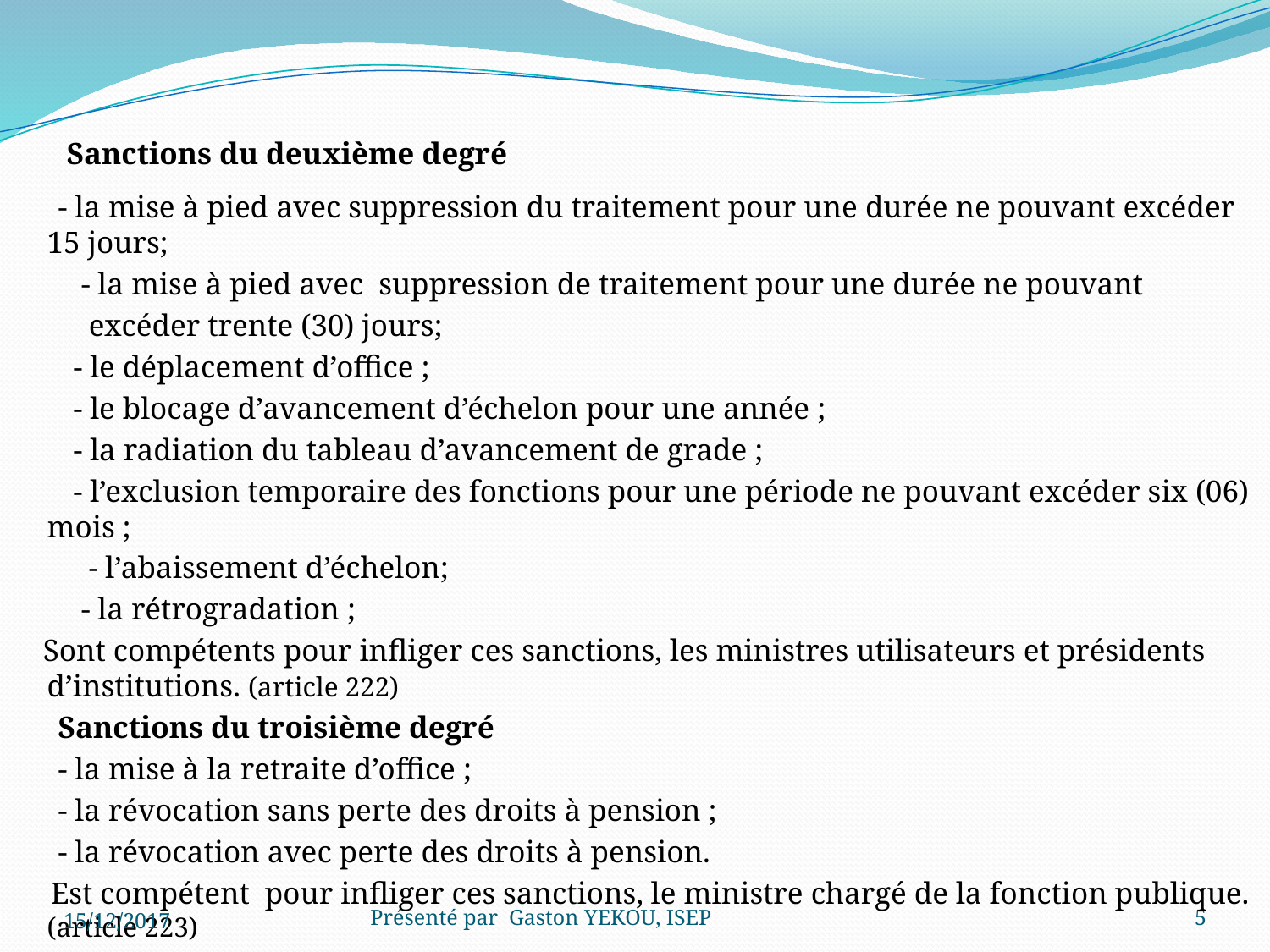

Sanctions du deuxième degré
      - la mise à pied avec suppression du traitement pour une durée ne pouvant excéder 15 jours;
         - la mise à pied avec  suppression de traitement pour une durée ne pouvant
          excéder trente (30) jours;
        - le déplacement d’office ;
        - le blocage d’avancement d’échelon pour une année ;
        - la radiation du tableau d’avancement de grade ;
        - l’exclusion temporaire des fonctions pour une période ne pouvant excéder six (06) mois ;
          - l’abaissement d’échelon;
         - la rétrogradation ;
    Sont compétents pour infliger ces sanctions, les ministres utilisateurs et présidents d’institutions. (article 222)
      Sanctions du troisième degré
      - la mise à la retraite d’office ;
      - la révocation sans perte des droits à pension ;
      - la révocation avec perte des droits à pension.
     Est compétent  pour infliger ces sanctions, le ministre chargé de la fonction publique. (article 223)

15/12/2017
Présenté par  Gaston YEKOU, ISEP
5